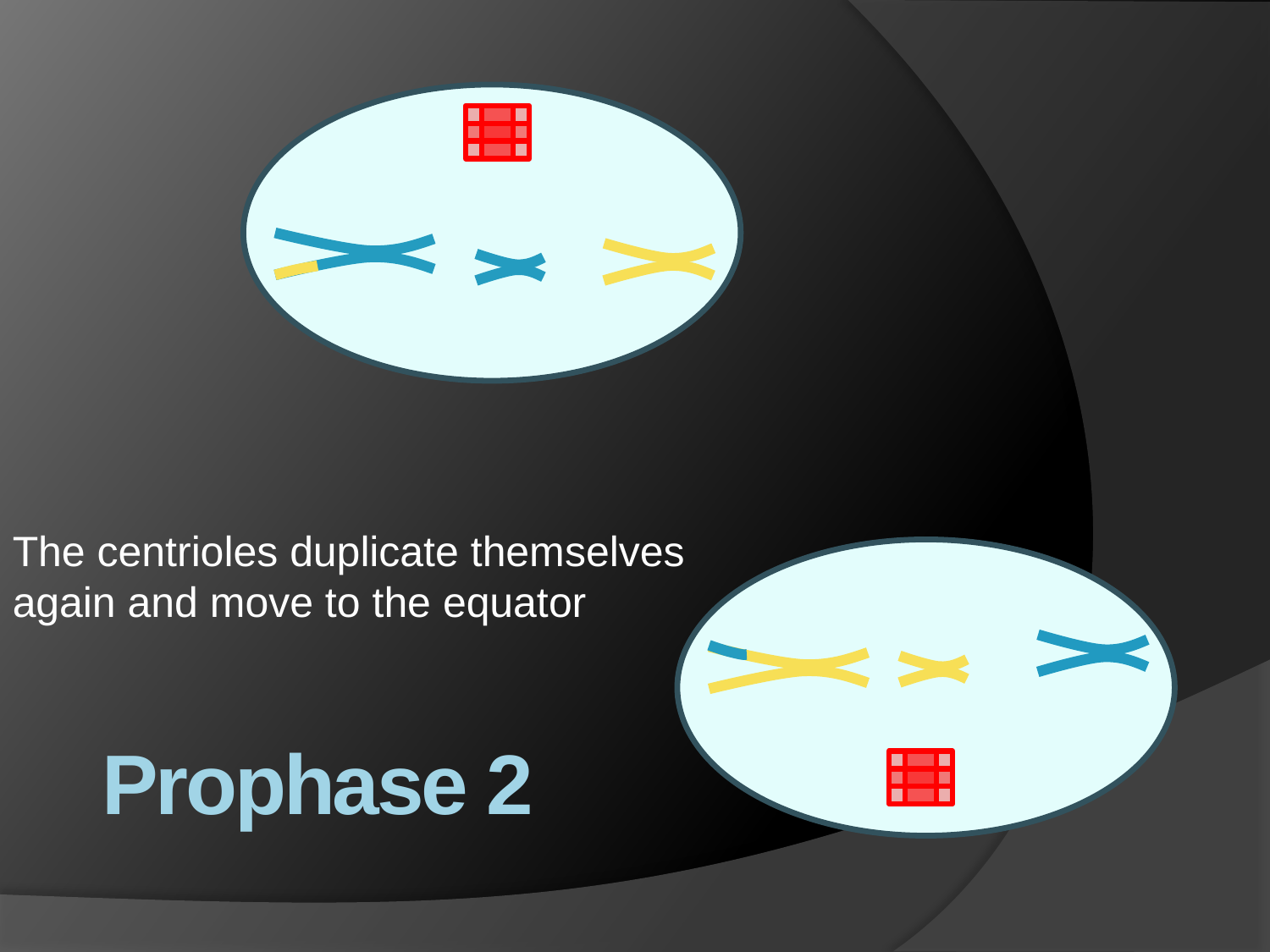

The centrioles duplicate themselves again and move to the equator

# Prophase 2